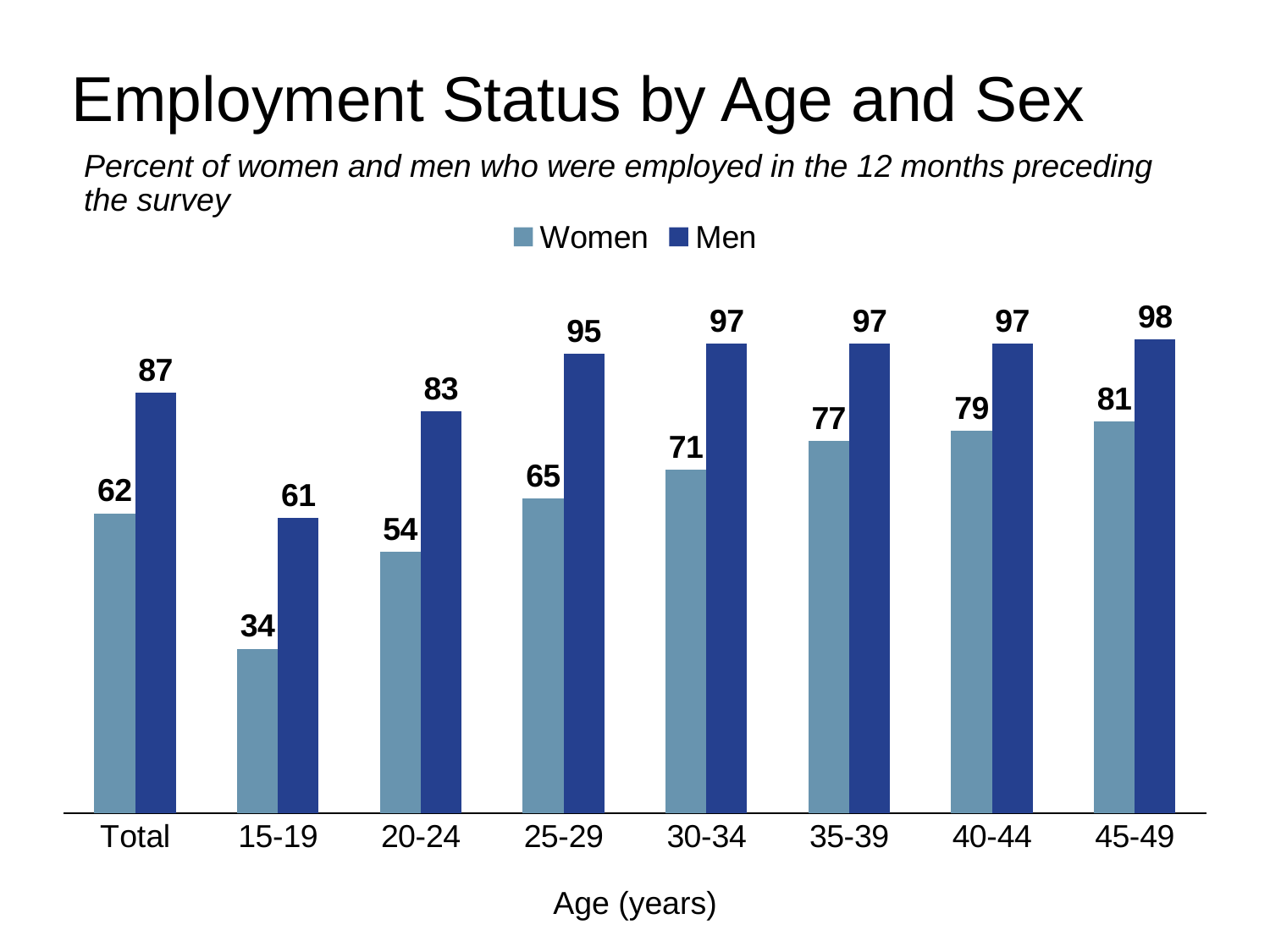

# Employment Status by Age and Sex
Percent of women and men who were employed in the 12 months preceding the survey

### Chart

| Category | Women | Men |
|---|---|---|
| Total | 62.0 | 87.0 |
| 15-19 | 34.0 | 61.0 |
| 20-24 | 54.0 | 83.0 |
| 25-29 | 65.0 | 95.0 |
| 30-34 | 71.0 | 97.0 |
| 35-39 | 77.0 | 97.0 |
| 40-44 | 79.0 | 97.0 |
| 45-49 | 81.0 | 98.0 |
Age (years)